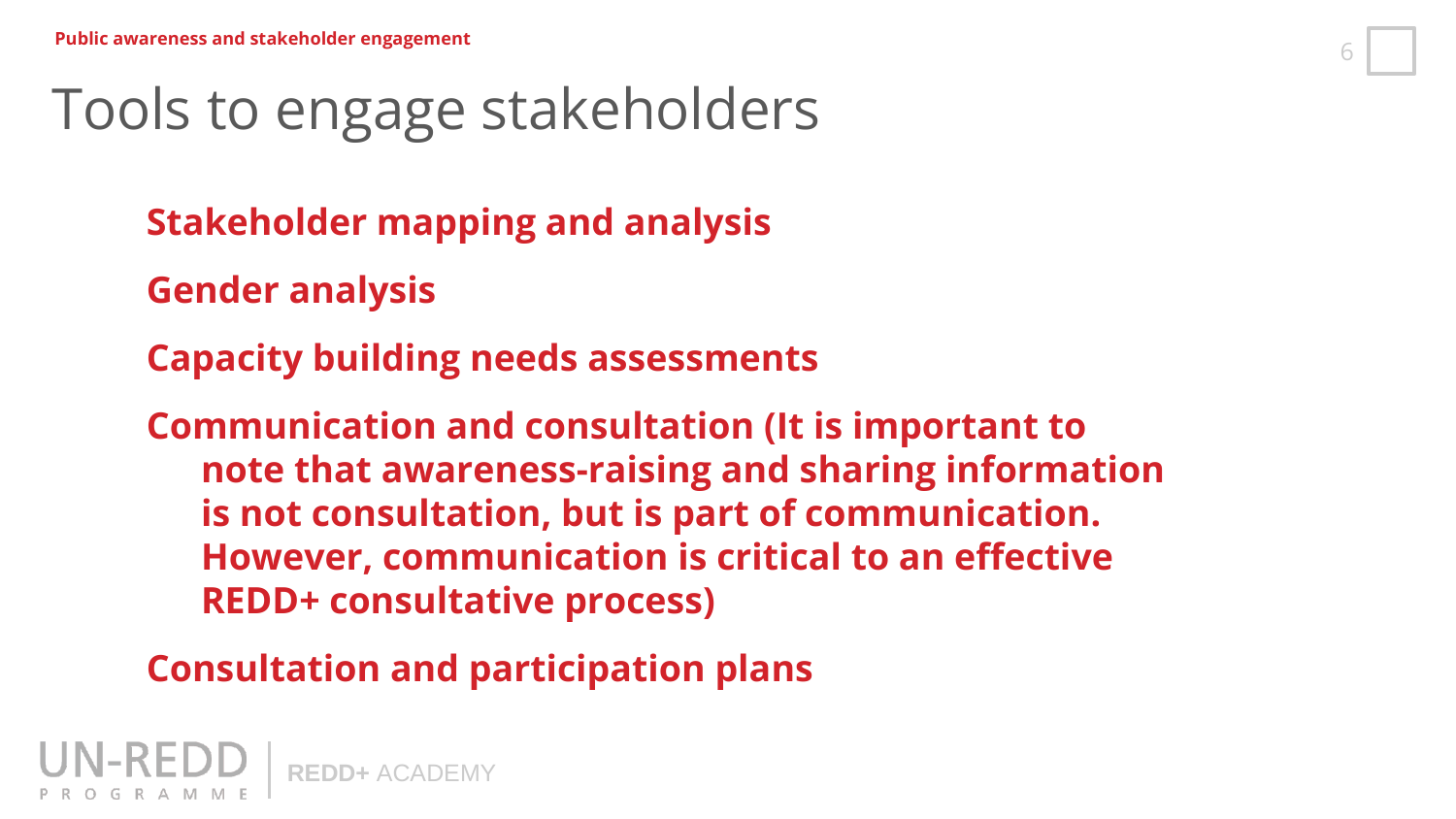

Public awareness and stakeholder engagement
Tools to engage stakeholders
Stakeholder mapping and analysis
Gender analysis
Capacity building needs assessments
Communication and consultation (It is important to note that awareness-raising and sharing information is not consultation, but is part of communication. However, communication is critical to an effective REDD+ consultative process)
Consultation and participation plans